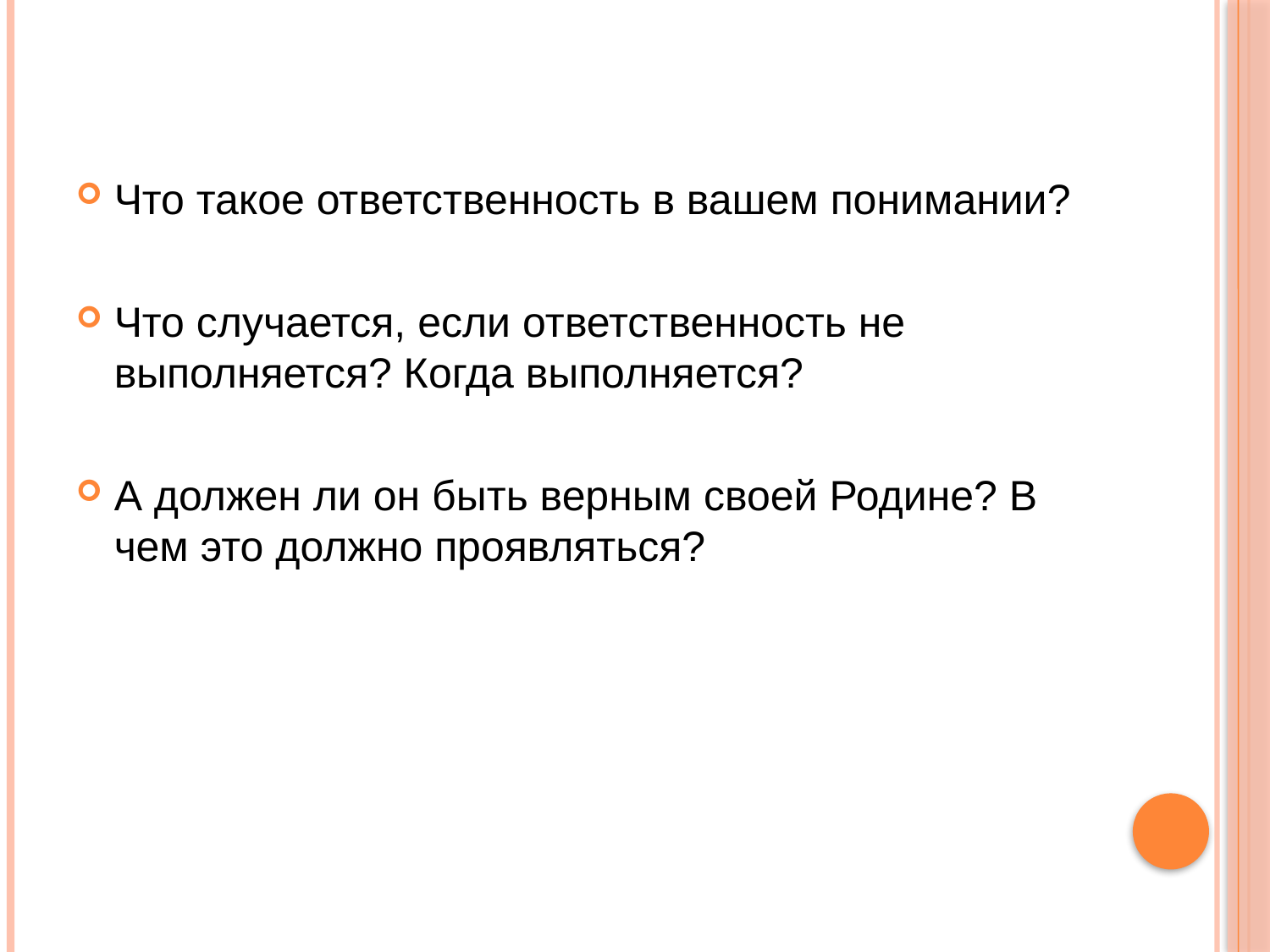

Что такое ответственность в вашем понимании?

Что случается, если ответственность не выполняется? Когда выполняется?

А должен ли он быть верным своей Родине? В чем это должно проявляться?